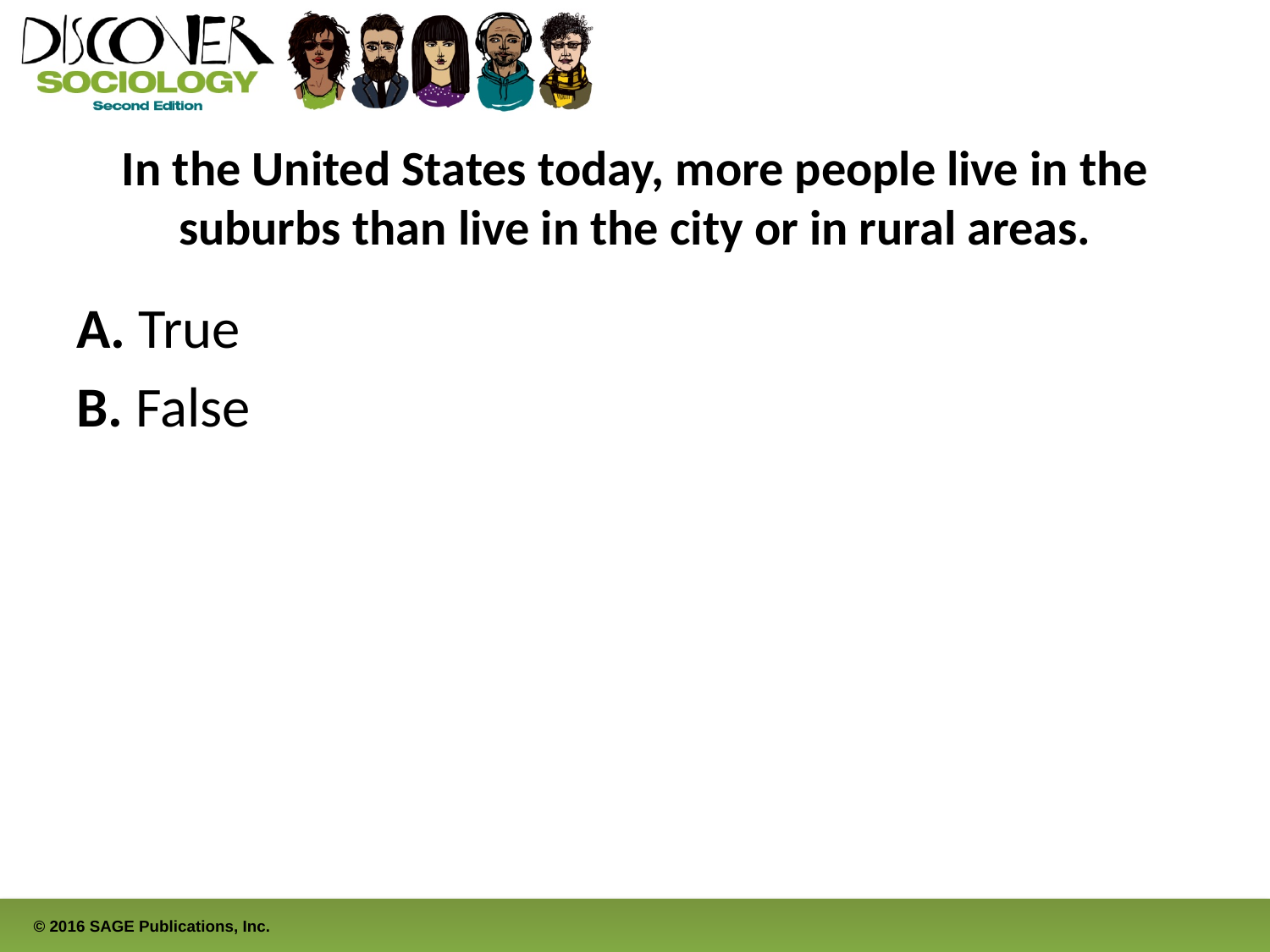

# In the United States today, more people live in the suburbs than live in the city or in rural areas.
A. True
B. False